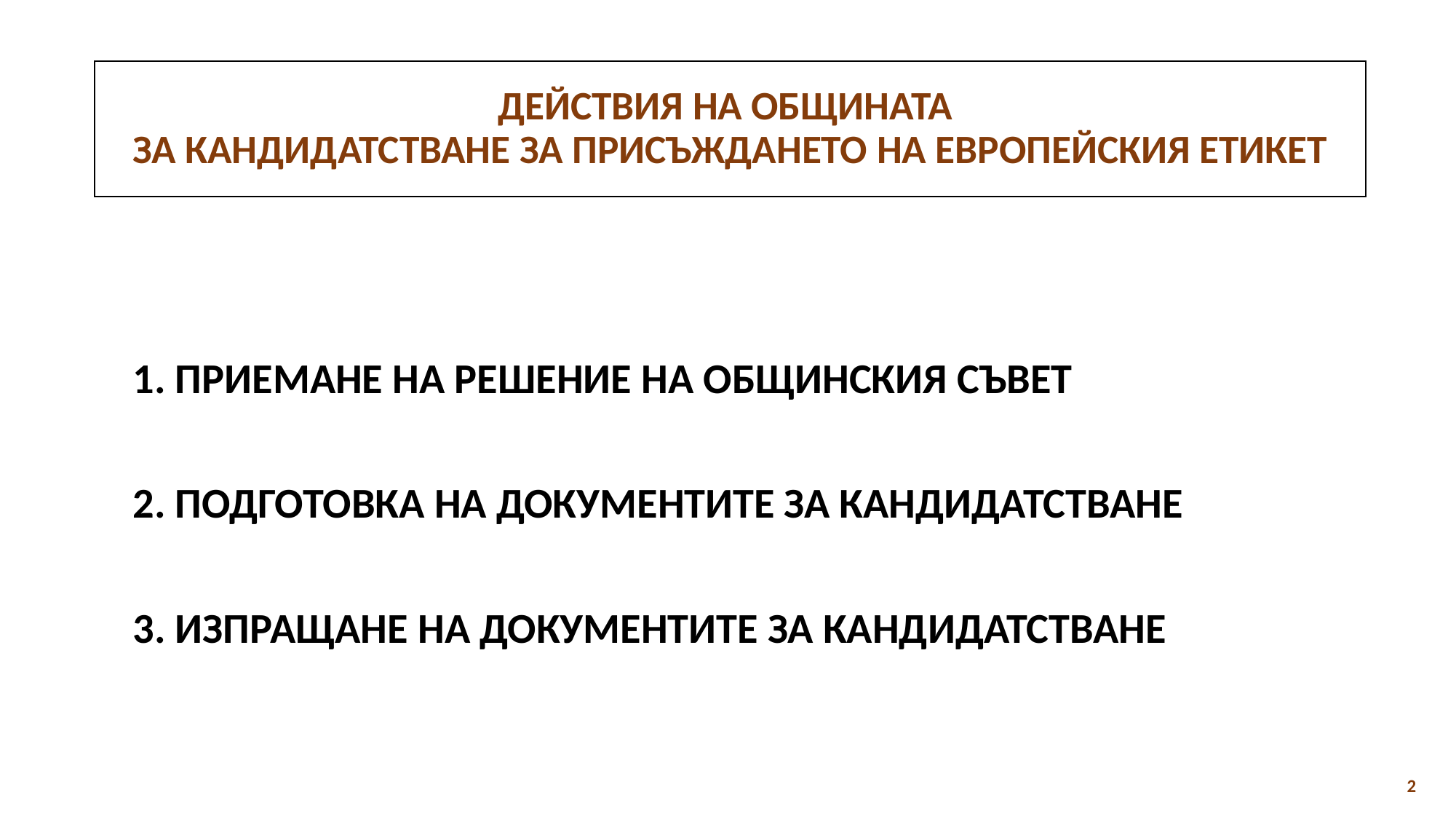

# ДЕЙСТВИЯ НА ОБЩИНАТА ЗА КАНДИДАТСТВАНЕ ЗА ПРИСЪЖДАНЕТО НА ЕВРОПЕЙСКИЯ ЕТИКЕТ
1. ПРИЕМАНЕ НА РЕШЕНИЕ НА ОБЩИНСКИЯ СЪВЕТ
2. ПОДГОТОВКА НА ДОКУМЕНТИТЕ ЗА КАНДИДАТСТВАНЕ
3. ИЗПРАЩАНЕ НА ДОКУМЕНТИТЕ ЗА КАНДИДАТСТВАНЕ

2